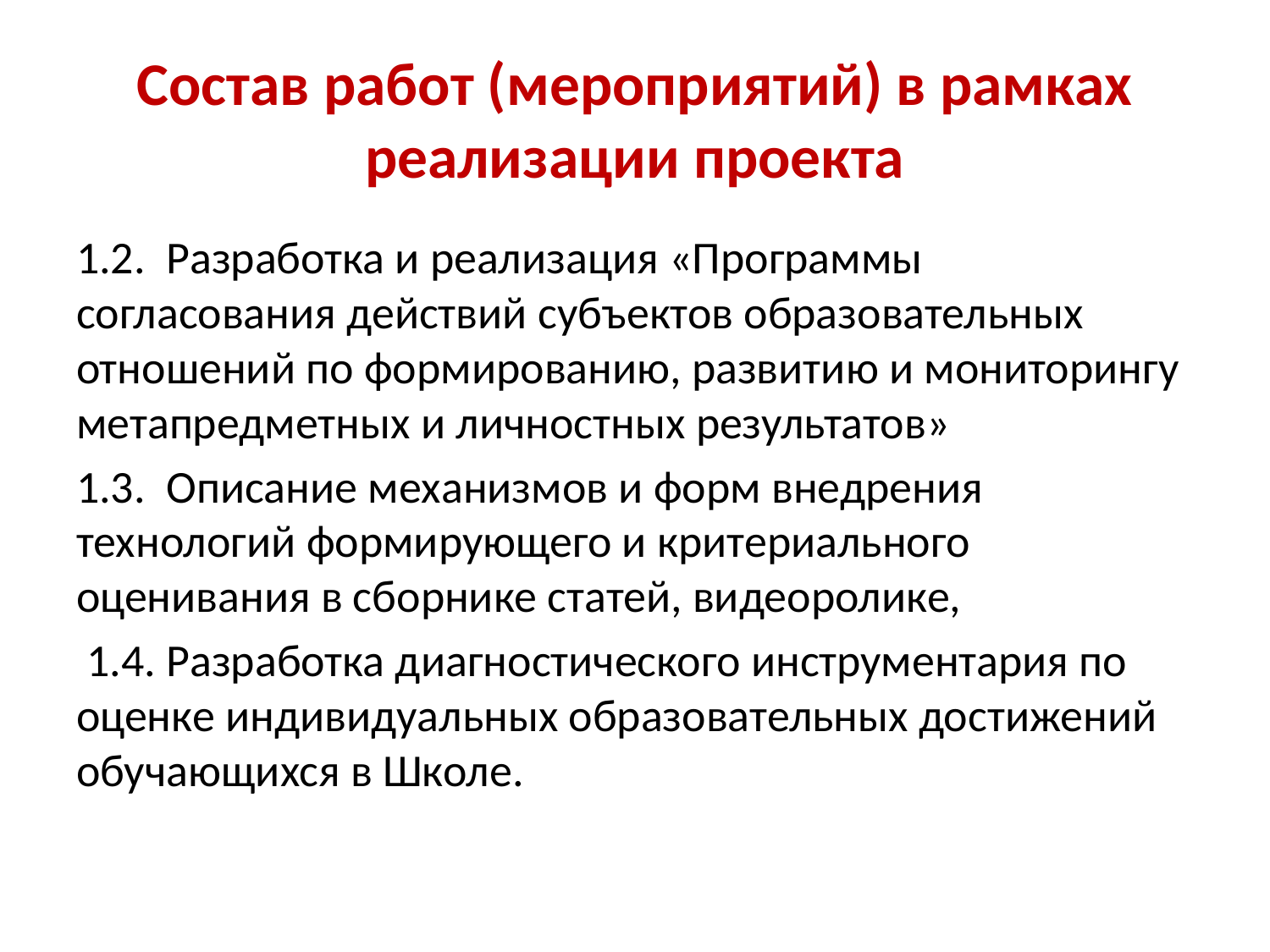

# Состав работ (мероприятий) в рамках реализации проекта
1.2.  Разработка и реализация «Программы согласования действий субъектов образовательных отношений по формированию, развитию и мониторингу метапредметных и личностных результатов»
1.3.  Описание механизмов и форм внедрения технологий формирующего и критериального оценивания в сборнике статей, видеоролике,
 1.4. Разработка диагностического инструментария по оценке индивидуальных образовательных достижений обучающихся в Школе.